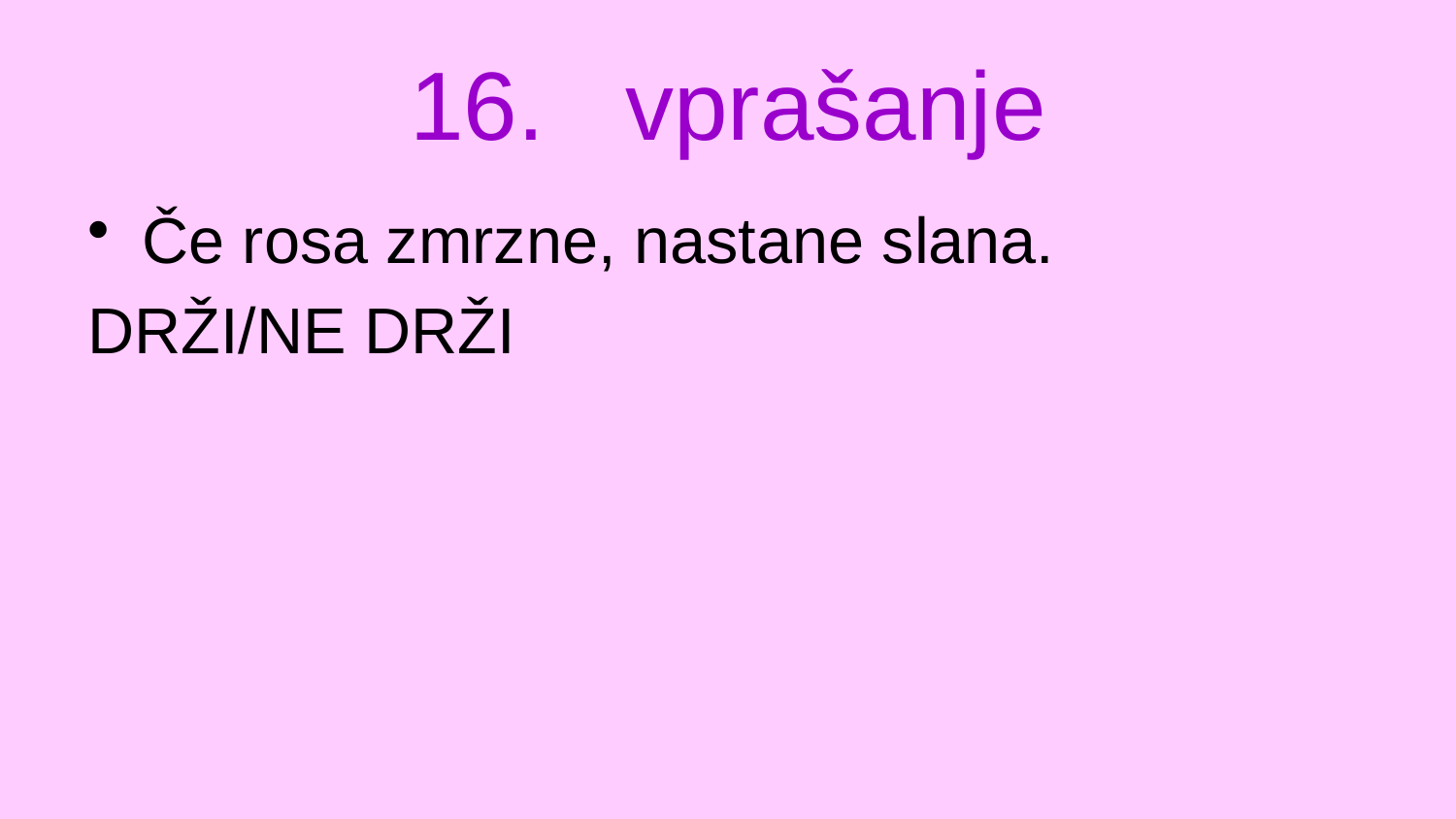

# 16.   vprašanje
Če rosa zmrzne, nastane slana.
DRŽI/NE DRŽI